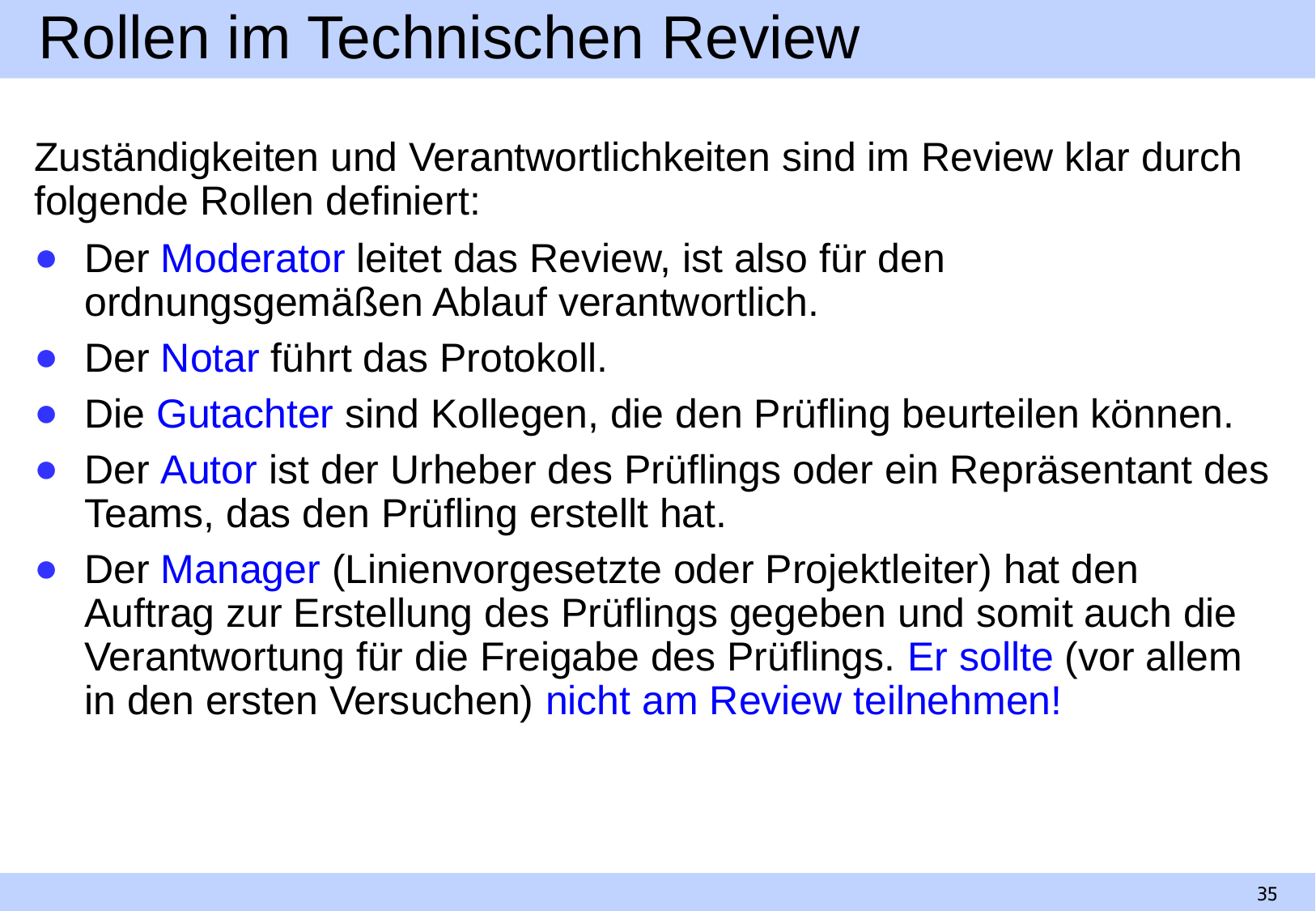

# Rollen im Technischen Review
Zuständigkeiten und Verantwortlichkeiten sind im Review klar durch folgende Rollen definiert:
Der Moderator leitet das Review, ist also für den ordnungsgemäßen Ablauf verantwortlich.
Der Notar führt das Protokoll.
Die Gutachter sind Kollegen, die den Prüfling beurteilen können.
Der Autor ist der Urheber des Prüflings oder ein Repräsentant des Teams, das den Prüfling erstellt hat.
Der Manager (Linienvorgesetzte oder Projektleiter) hat den Auftrag zur Erstellung des Prüflings gegeben und somit auch die Verantwortung für die Freigabe des Prüflings. Er sollte (vor allem in den ersten Versuchen) nicht am Review teilnehmen!

35